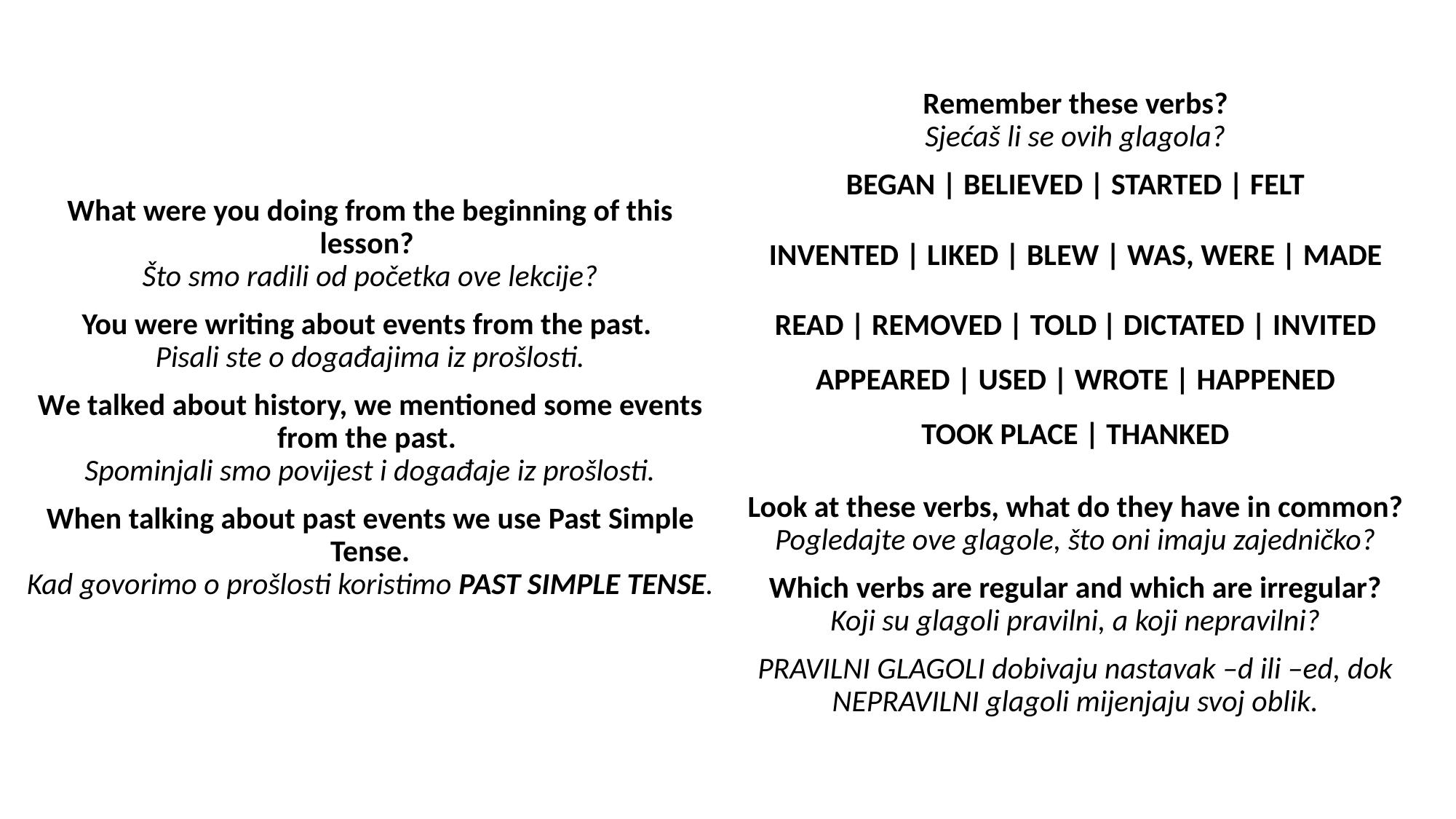

Remember these verbs?
Sjećaš li se ovih glagola?
BEGAN | BELIEVED | STARTED | FELT
INVENTED | LIKED | BLEW | WAS, WERE | MADE
READ | REMOVED | TOLD	| DICTATED | INVITED APPEARED | USED | WROTE | HAPPENED
TOOK PLACE | THANKED
What were you doing from the beginning of this lesson?
Što smo radili od početka ove lekcije?
You were writing about events from the past.
Pisali ste o događajima iz prošlosti.
We talked about history, we mentioned some events from the past.
Spominjali smo povijest i događaje iz prošlosti.
When talking about past events we use Past Simple Tense.
Kad govorimo o prošlosti koristimo PAST SIMPLE TENSE.
Look at these verbs, what do they have in common?
Pogledajte ove glagole, što oni imaju zajedničko?
Which verbs are regular and which are irregular?
Koji su glagoli pravilni, a koji nepravilni?
PRAVILNI GLAGOLI dobivaju nastavak –d ili –ed, dok NEPRAVILNI glagoli mijenjaju svoj oblik.